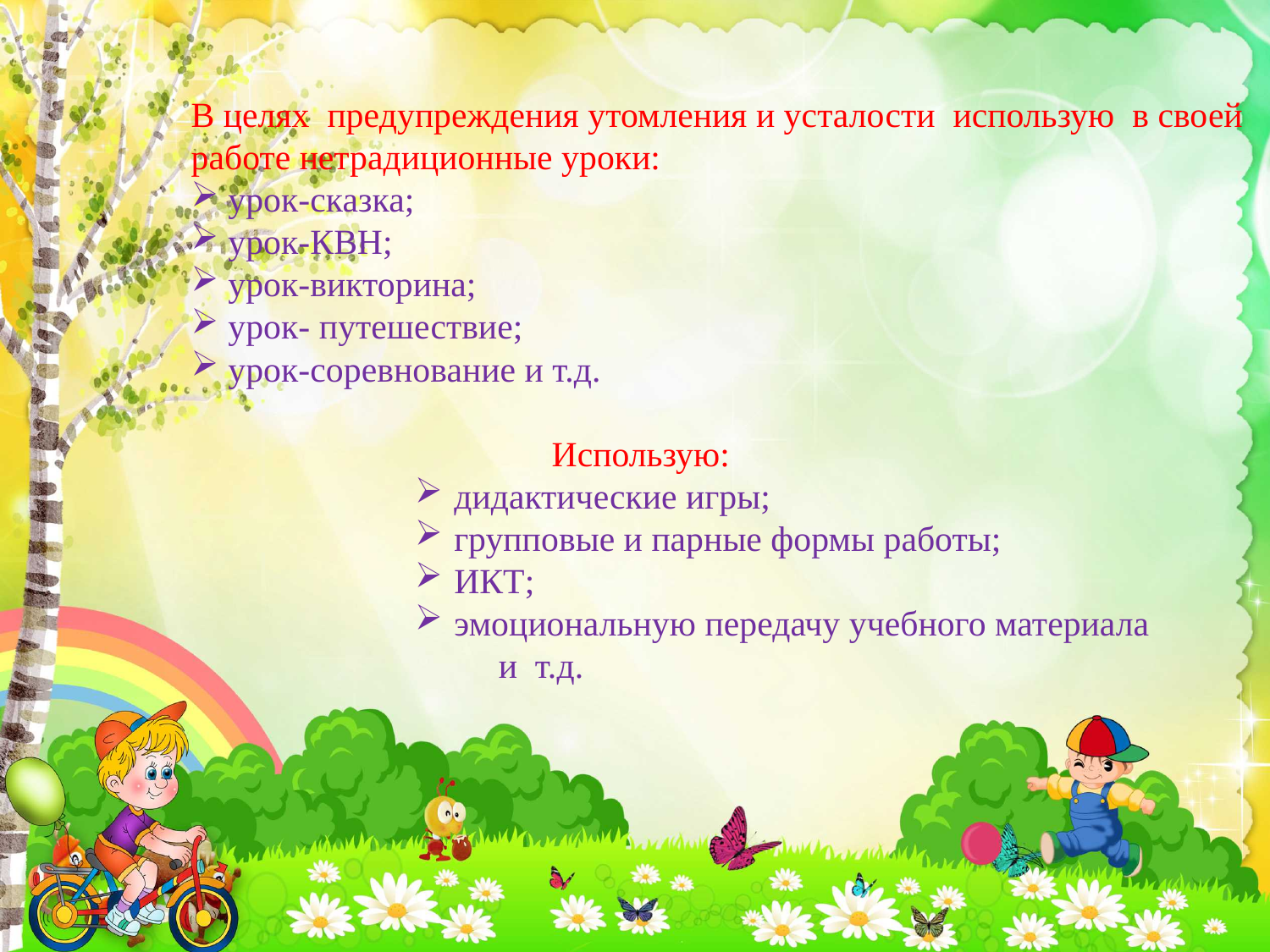

В целях  предупреждения утомления и усталости  использую  в своей работе нетрадиционные уроки:
 урок-сказка;
 урок-КВН;
 урок-викторина;
 урок- путешествие;
 урок-соревнование и т.д.

            Использую:
 дидактические игры;
 групповые и парные формы работы;
 ИКТ;
 эмоциональную передачу учебного материала
      и  т.д.